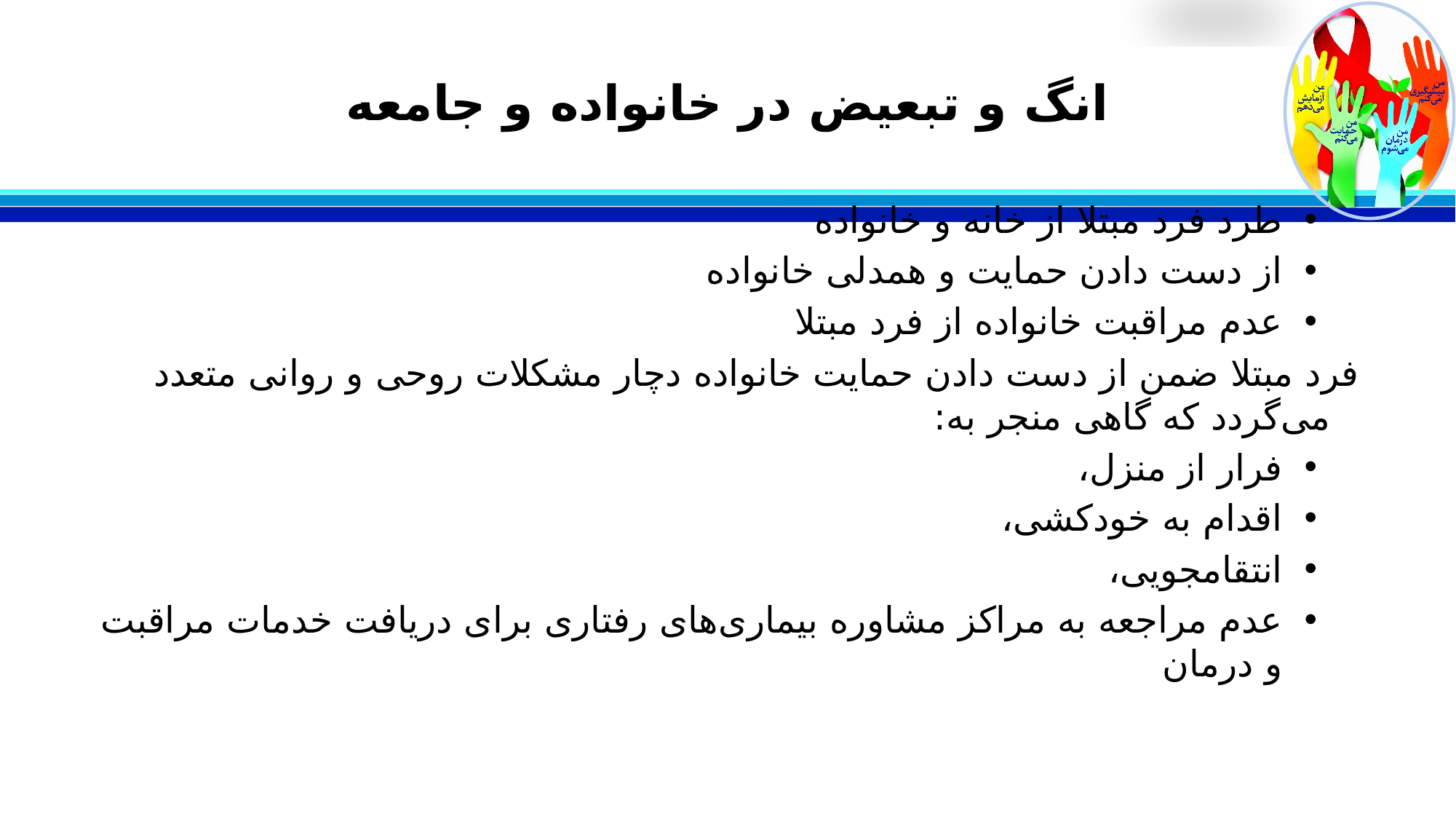

# انگ و تبعیض در خانواده و جامعه
طرد فرد مبتلا از خانه و خانواده
از دست دادن حمایت و همدلی خانواده
عدم مراقبت خانواده از فرد مبتلا
 فرد مبتلا ضمن از دست دادن حمایت خانواده دچار مشکلات روحی و روانی متعدد می‌گردد که گاهی منجر به:
فرار از منزل،
اقدام به خودکشی،
انتقامجویی،
عدم مراجعه به مراکز مشاوره بیماری‌های رفتاری برای دریافت خدمات مراقبت و درمان